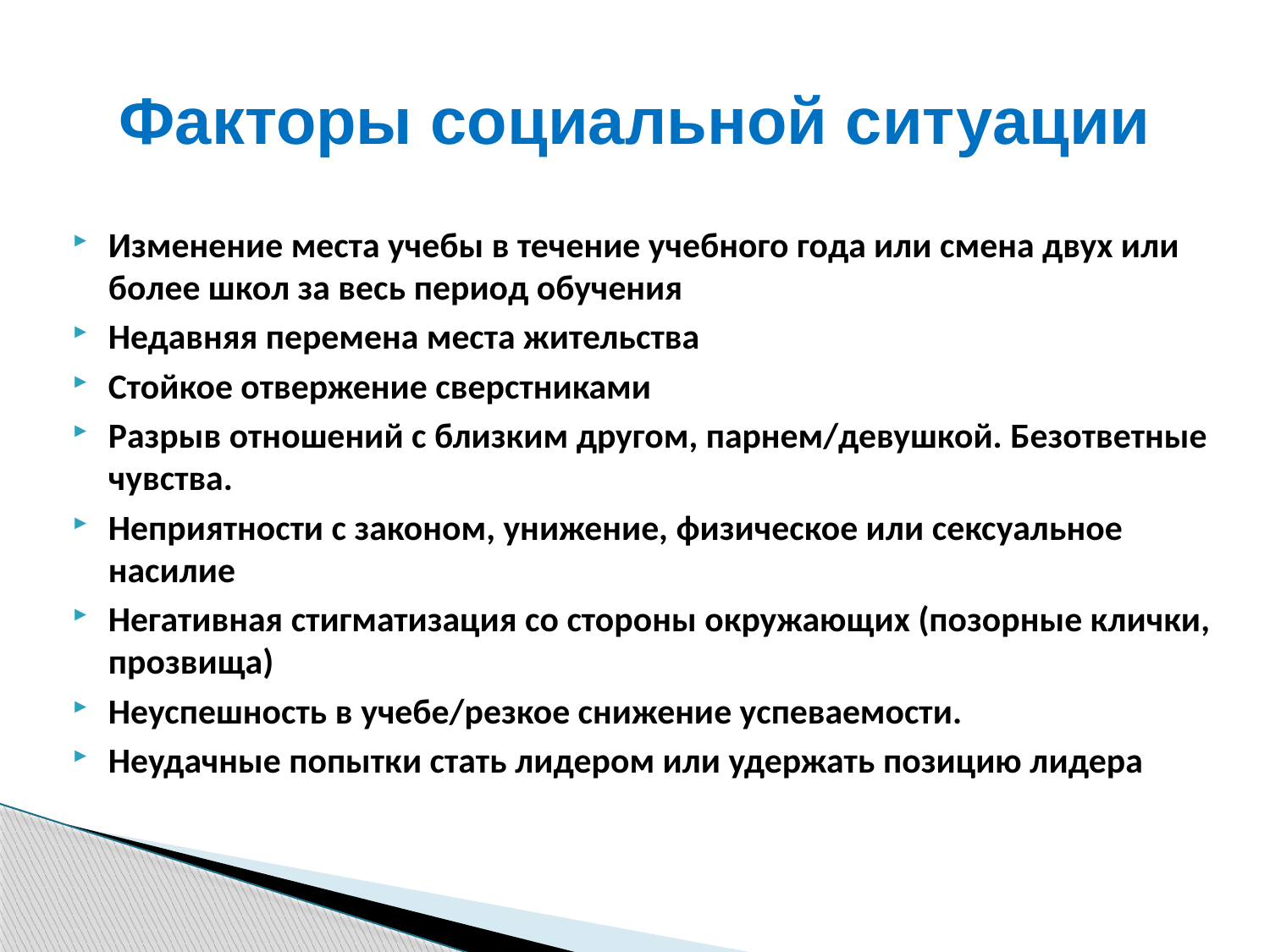

# Факторы социальной ситуации
Изменение места учебы в течение учебного года или смена двух или более школ за весь период обучения
Недавняя перемена места жительства
Стойкое отвержение сверстниками
Разрыв отношений с близким другом, парнем/девушкой. Безответные чувства.
Неприятности с законом, унижение, физическое или сексуальное насилие
Негативная стигматизация со стороны окружающих (позорные клички, прозвища)
Неуспешность в учебе/резкое снижение успеваемости.
Неудачные попытки стать лидером или удержать позицию лидера